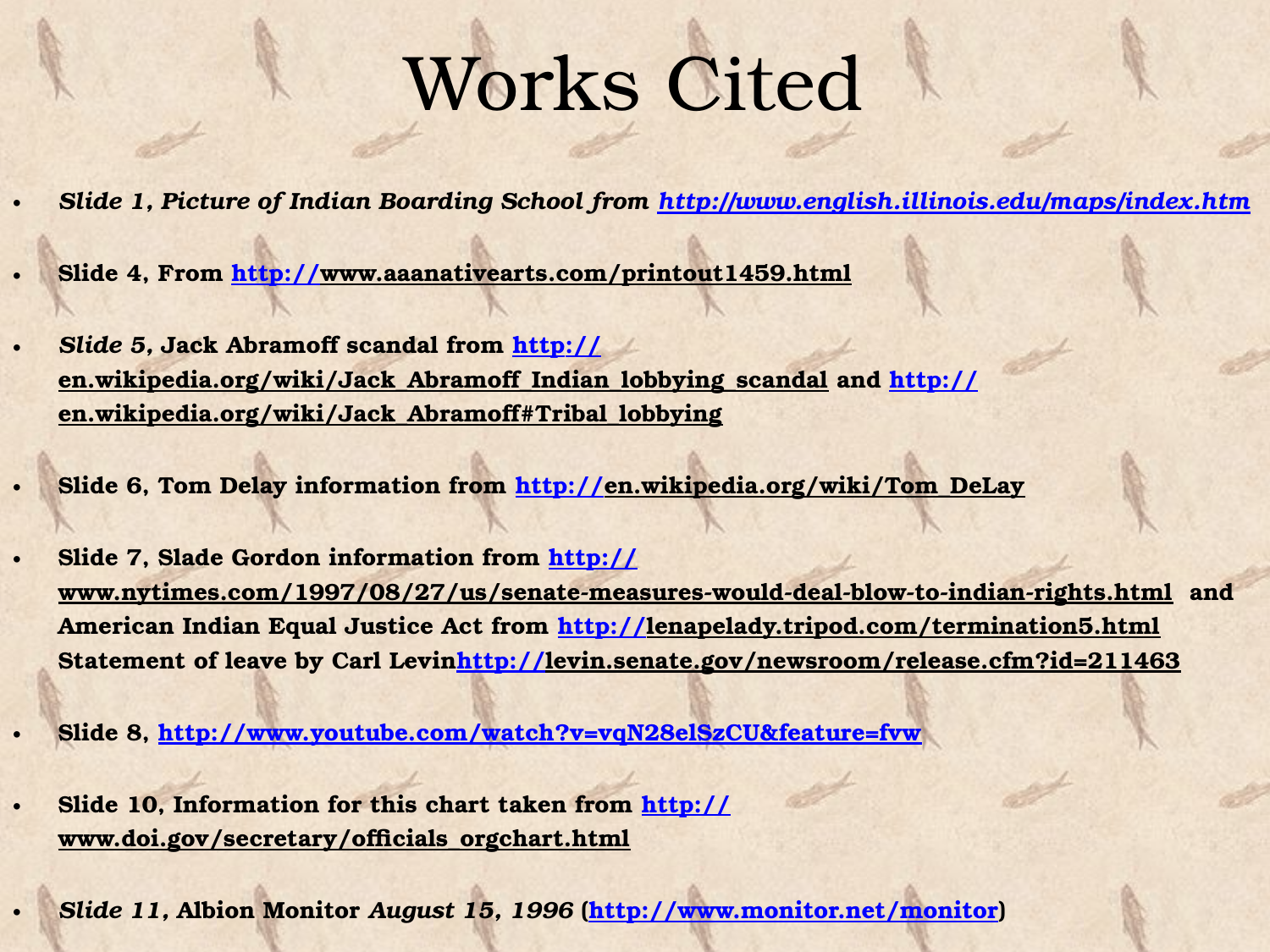

# Works Cited
Slide 1, Picture of Indian Boarding School from http://www.english.illinois.edu/maps/index.htm

Slide 4, From http://www.aaanativearts.com/printout1459.html

Slide 5, Jack Abramoff scandal from http://en.wikipedia.org/wiki/Jack_Abramoff_Indian_lobbying_scandal and http://en.wikipedia.org/wiki/Jack_Abramoff#Tribal_lobbying

Slide 6, Tom Delay information from http://en.wikipedia.org/wiki/Tom_DeLay

Slide 7, Slade Gordon information from http://www.nytimes.com/1997/08/27/us/senate-measures-would-deal-blow-to-indian-rights.html  and American Indian Equal Justice Act from http://lenapelady.tripod.com/termination5.html  Statement of leave by Carl Levinhttp://levin.senate.gov/newsroom/release.cfm?id=211463

Slide 8, http://www.youtube.com/watch?v=vqN28elSzCU&feature=fvw

Slide 10, Information for this chart taken from http://www.doi.gov/secretary/officials_orgchart.html

Slide 11, Albion Monitor August 15, 1996 (http://www.monitor.net/monitor)